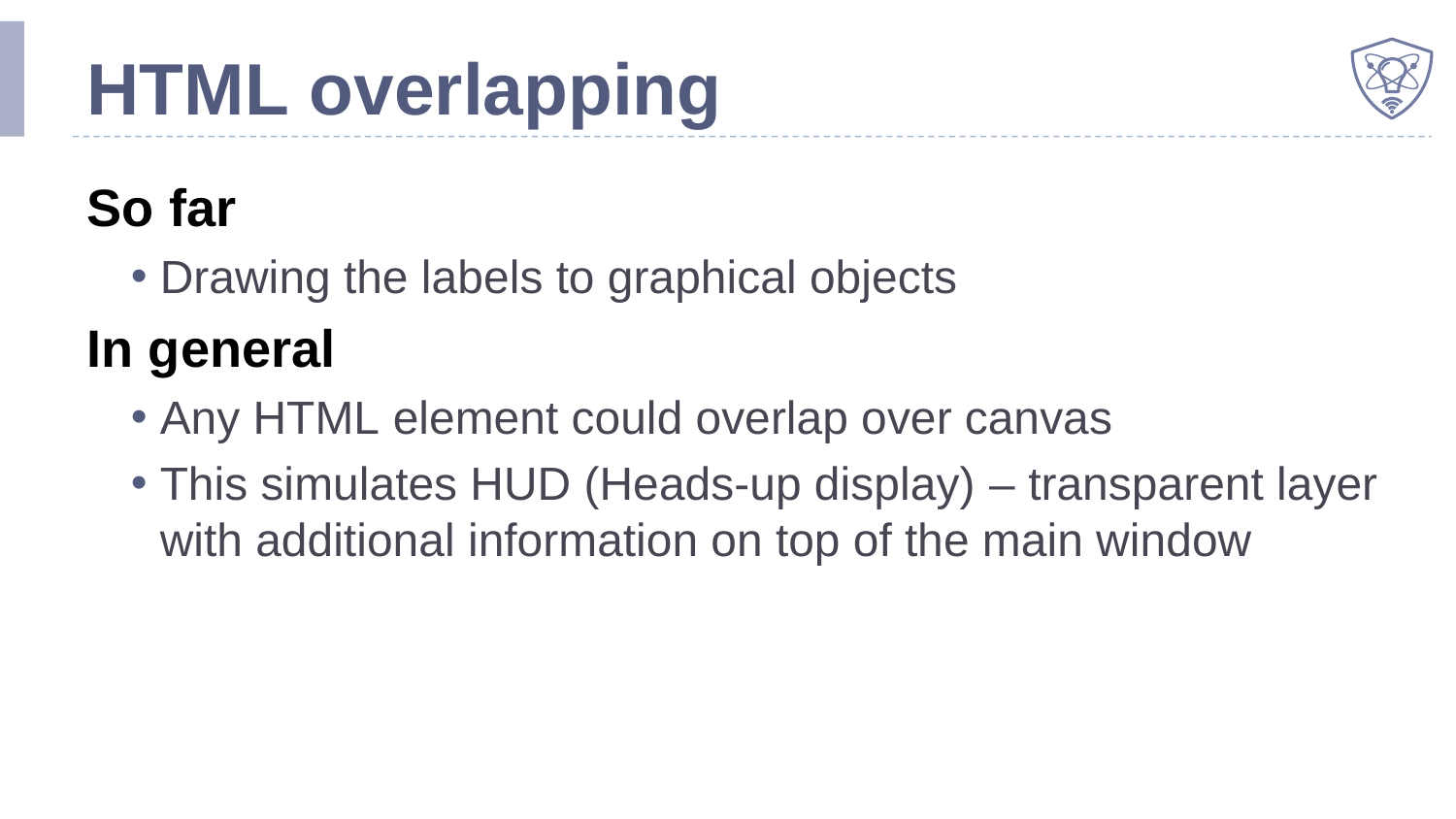

# HTML overlapping
So far
Drawing the labels to graphical objects
In general
Any HTML element could overlap over canvas
This simulates HUD (Heads-up display) – transparent layer with additional information on top of the main window